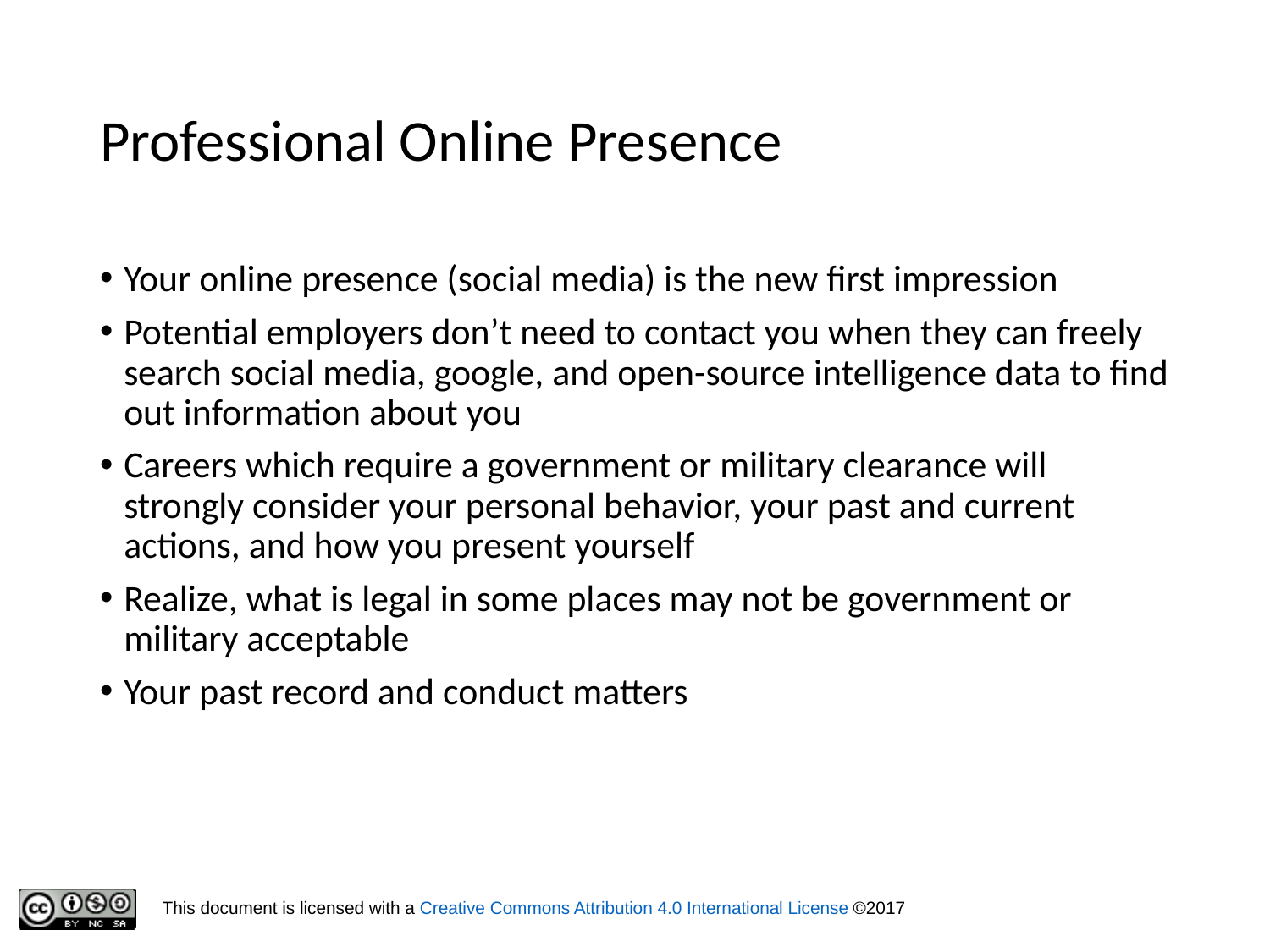

# Professional Online Presence
Your online presence (social media) is the new first impression
Potential employers don’t need to contact you when they can freely search social media, google, and open-source intelligence data to find out information about you
Careers which require a government or military clearance will strongly consider your personal behavior, your past and current actions, and how you present yourself
Realize, what is legal in some places may not be government or military acceptable
Your past record and conduct matters